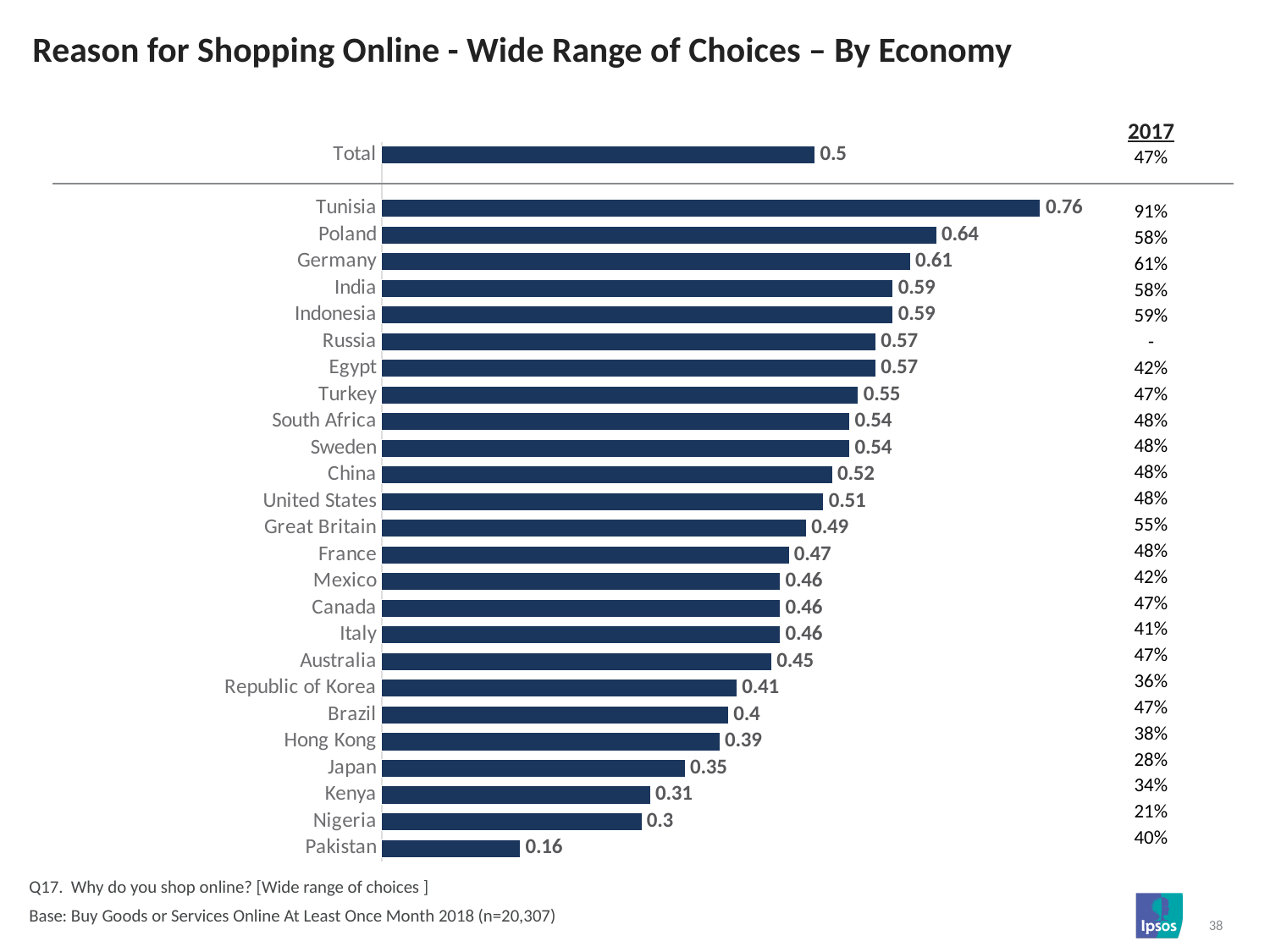

# Reason for Shopping Online - Wide Range of Choices – By Economy
| 2017 |
| --- |
| 47% |
|  |
| 91% |
| 58% |
| 61% |
| 58% |
| 59% |
| - |
| 42% |
| 47% |
| 48% |
| 48% |
| 48% |
| 48% |
| 55% |
| 48% |
| 42% |
| 47% |
| 41% |
| 47% |
| 36% |
| 47% |
| 38% |
| 28% |
| 34% |
| 21% |
| 40% |

### Chart

| Category | Column1 |
|---|---|
| Total | 0.5 |
|  | None |
| Tunisia | 0.76 |
| Poland | 0.64 |
| Germany | 0.61 |
| India | 0.59 |
| Indonesia | 0.59 |
| Russia | 0.57 |
| Egypt | 0.57 |
| Turkey | 0.55 |
| South Africa | 0.54 |
| Sweden | 0.54 |
| China | 0.52 |
| United States | 0.51 |
| Great Britain | 0.49 |
| France | 0.47 |
| Mexico | 0.46 |
| Canada | 0.46 |
| Italy | 0.46 |
| Australia | 0.45 |
| Republic of Korea | 0.41 |
| Brazil | 0.4 |
| Hong Kong | 0.39 |
| Japan | 0.35 |
| Kenya | 0.31 |
| Nigeria | 0.3 |
| Pakistan | 0.16 |
Q17.  Why do you shop online? [Wide range of choices ]
Base: Buy Goods or Services Online At Least Once Month 2018 (n=20,307)